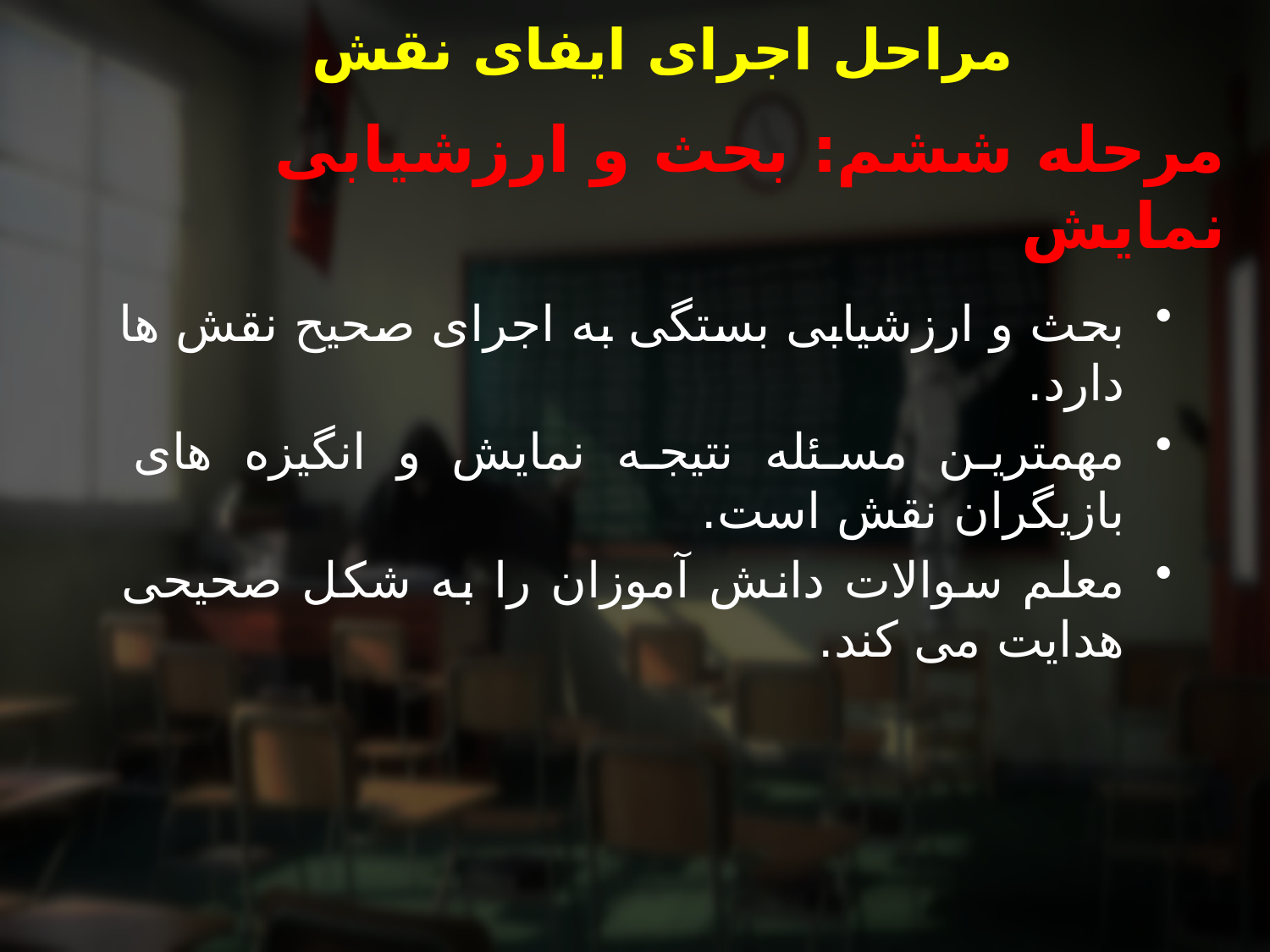

# مراحل اجرای ایفای نقش
مرحله ششم: بحث و ارزشیابی نمایش
بحث و ارزشیابی بستگی به اجرای صحیح نقش ها دارد.
مهمترین مسئله نتیجه نمایش و انگیزه های بازیگران نقش است.
معلم سوالات دانش آموزان را به شکل صحیحی هدایت می کند.